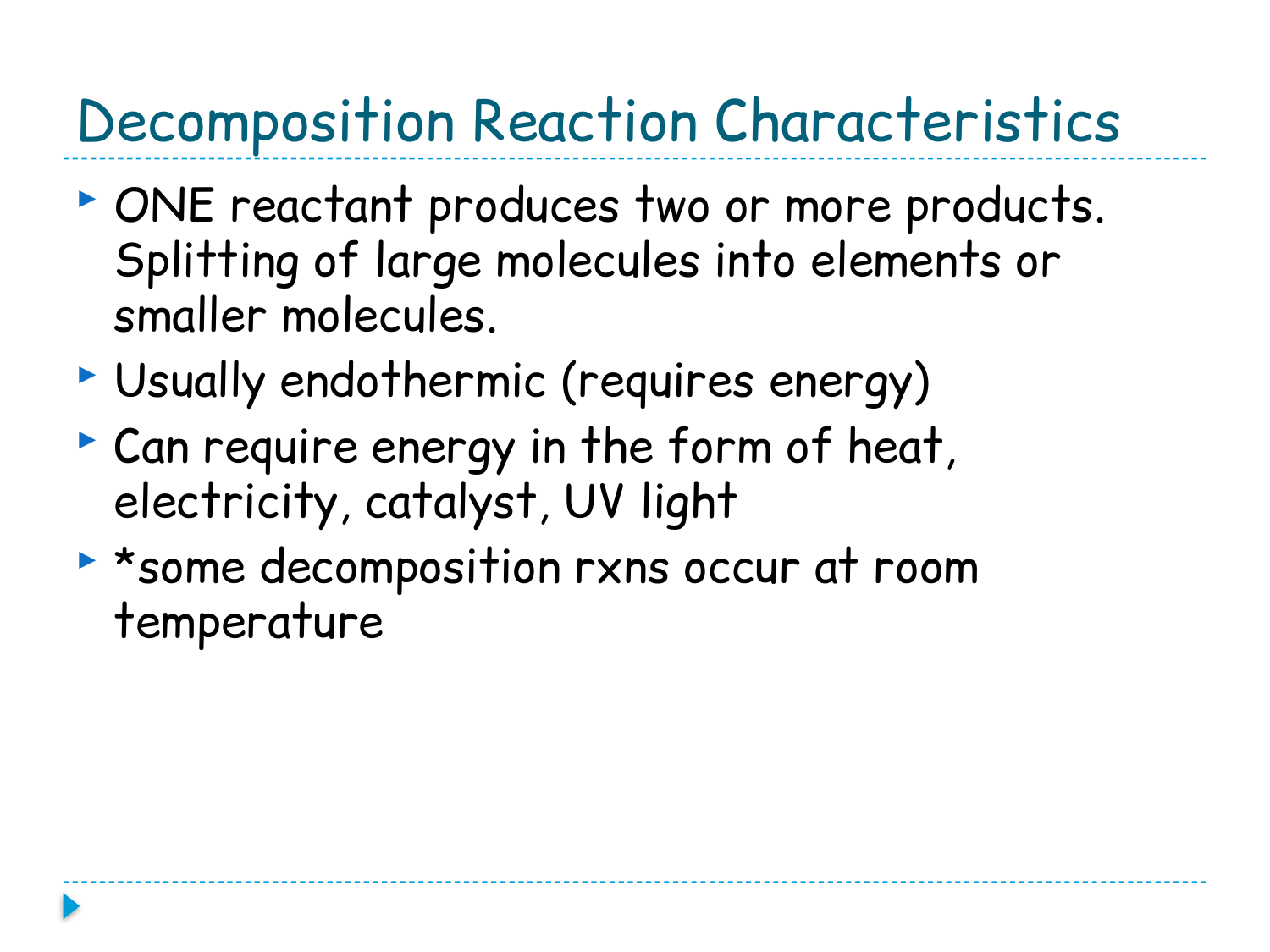

# Decomposition Reaction Characteristics
ONE reactant produces two or more products. Splitting of large molecules into elements or smaller molecules.
Usually endothermic (requires energy)
Can require energy in the form of heat, electricity, catalyst, UV light
*some decomposition rxns occur at room temperature